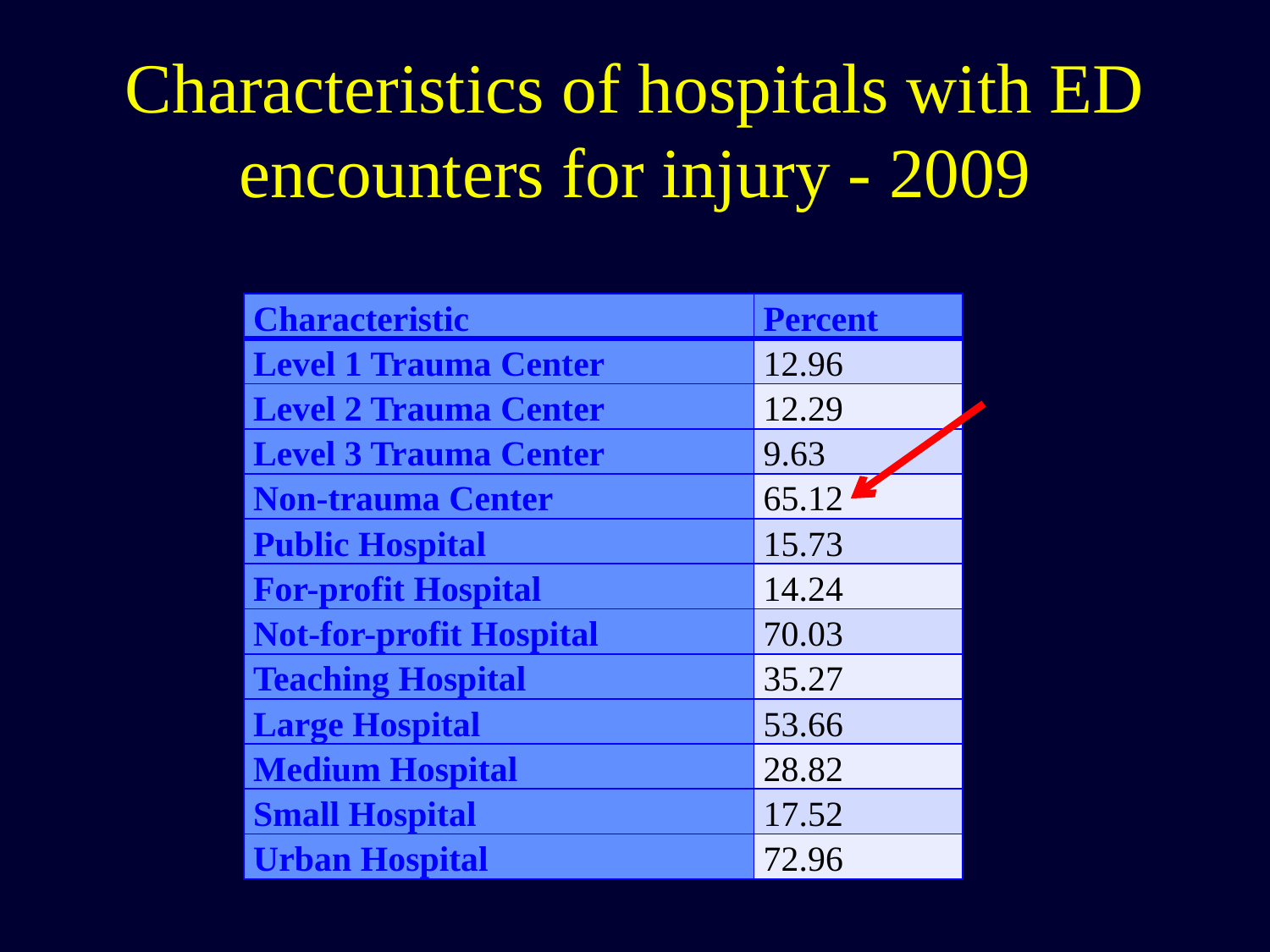

# Characteristics of hospitals with ED encounters for injury - 2009
| Characteristic | Percent |
| --- | --- |
| Level 1 Trauma Center | 12.96 |
| Level 2 Trauma Center | 12.29 |
| Level 3 Trauma Center | 9.63 |
| Non-trauma Center | 65.12 |
| Public Hospital | 15.73 |
| For-profit Hospital | 14.24 |
| Not-for-profit Hospital | 70.03 |
| Teaching Hospital | 35.27 |
| Large Hospital | 53.66 |
| Medium Hospital | 28.82 |
| Small Hospital | 17.52 |
| Urban Hospital | 72.96 |